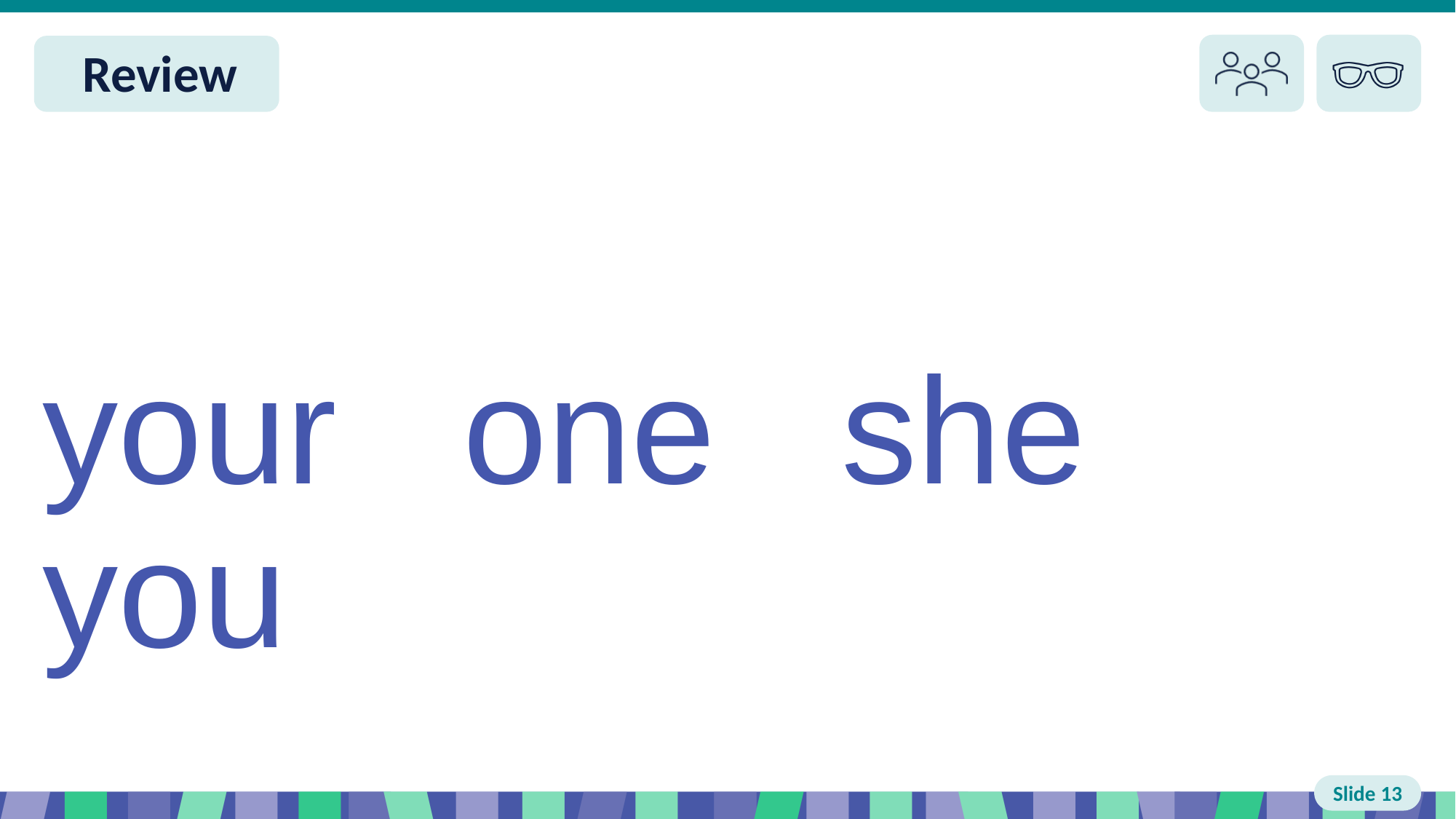

Slide 13 Review
your   one   she   you